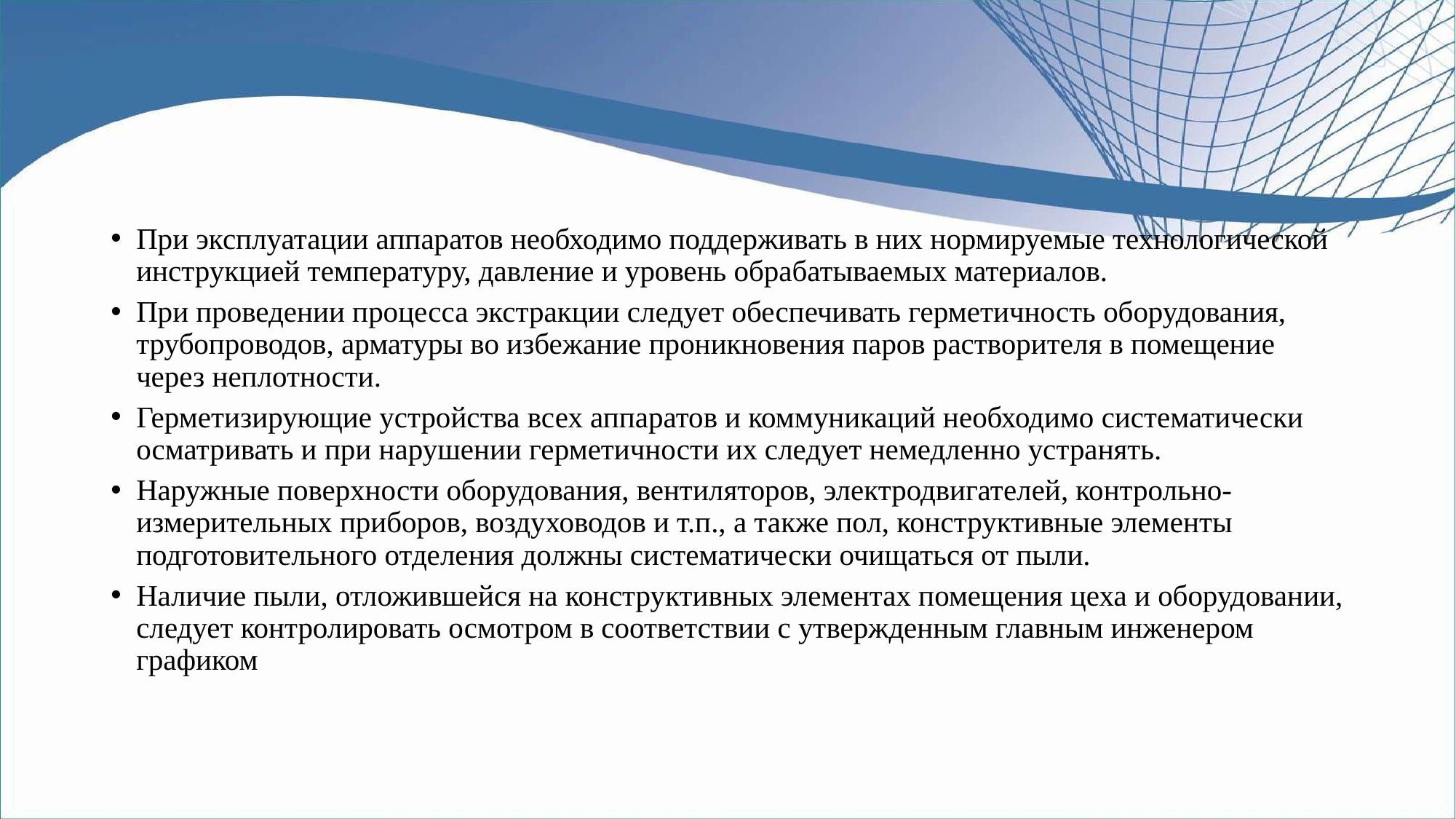

При эксплуатации аппаратов необходимо поддерживать в них нормируемые технологической инструкцией температуру, давление и уровень обрабатываемых материалов.
При проведении процесса экстракции следует обеспечивать герметичность оборудования, трубопроводов, арматуры во избежание проникновения паров растворителя в помещение через неплотности.
Герметизирующие устройства всех аппаратов и коммуникаций необходимо систематически осматривать и при нарушении герметичности их следует немедленно устранять.
Наружные поверхности оборудования, вентиляторов, электродвигателей, контрольно-измерительных приборов, воздуховодов и т.п., а также пол, конструктивные элементы подготовительного отделения должны систематически очищаться от пыли.
Наличие пыли, отложившейся на конструктивных элементах помещения цеха и оборудовании, следует контролировать осмотром в соответствии с утвержденным главным инженером графиком